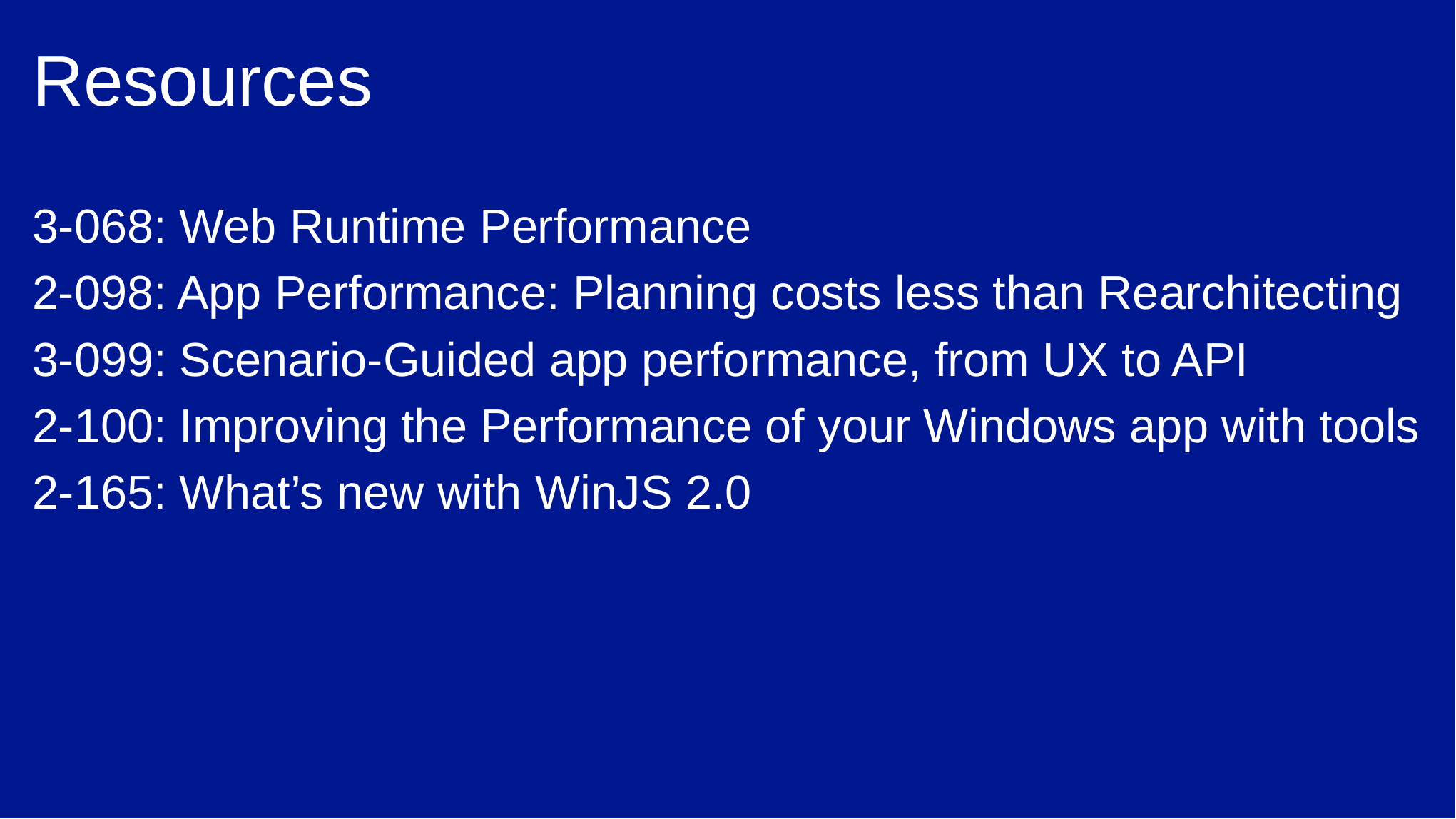

# Resources
3-068: Web Runtime Performance
2-098: App Performance: Planning costs less than Rearchitecting
3-099: Scenario-Guided app performance, from UX to API
2-100: Improving the Performance of your Windows app with tools
2-165: What’s new with WinJS 2.0